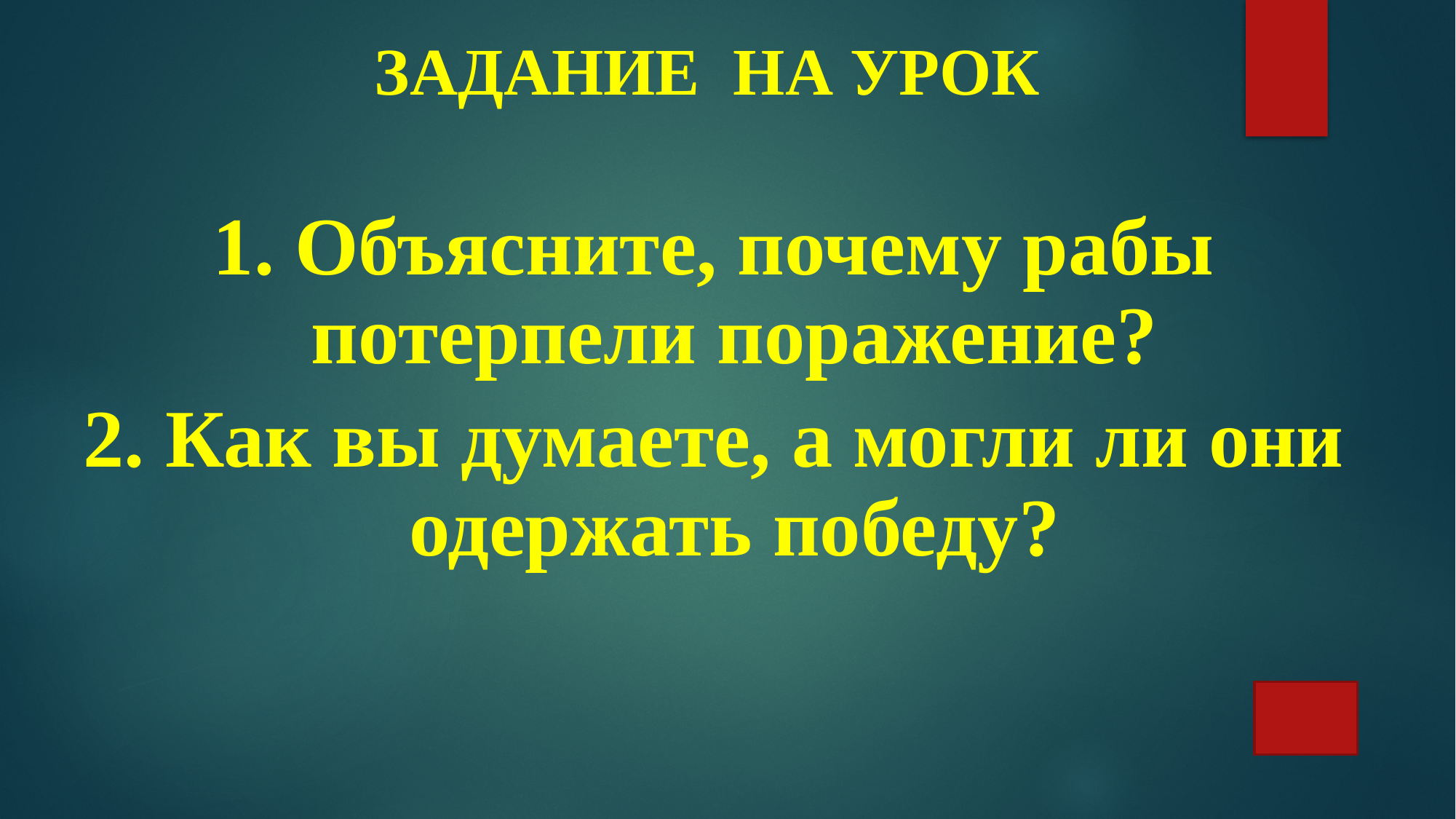

# ЗАДАНИЕ  НА УРОК
1. Объясните, почему рабы потерпели поражение?
2. Как вы думаете, а могли ли они одержать победу?